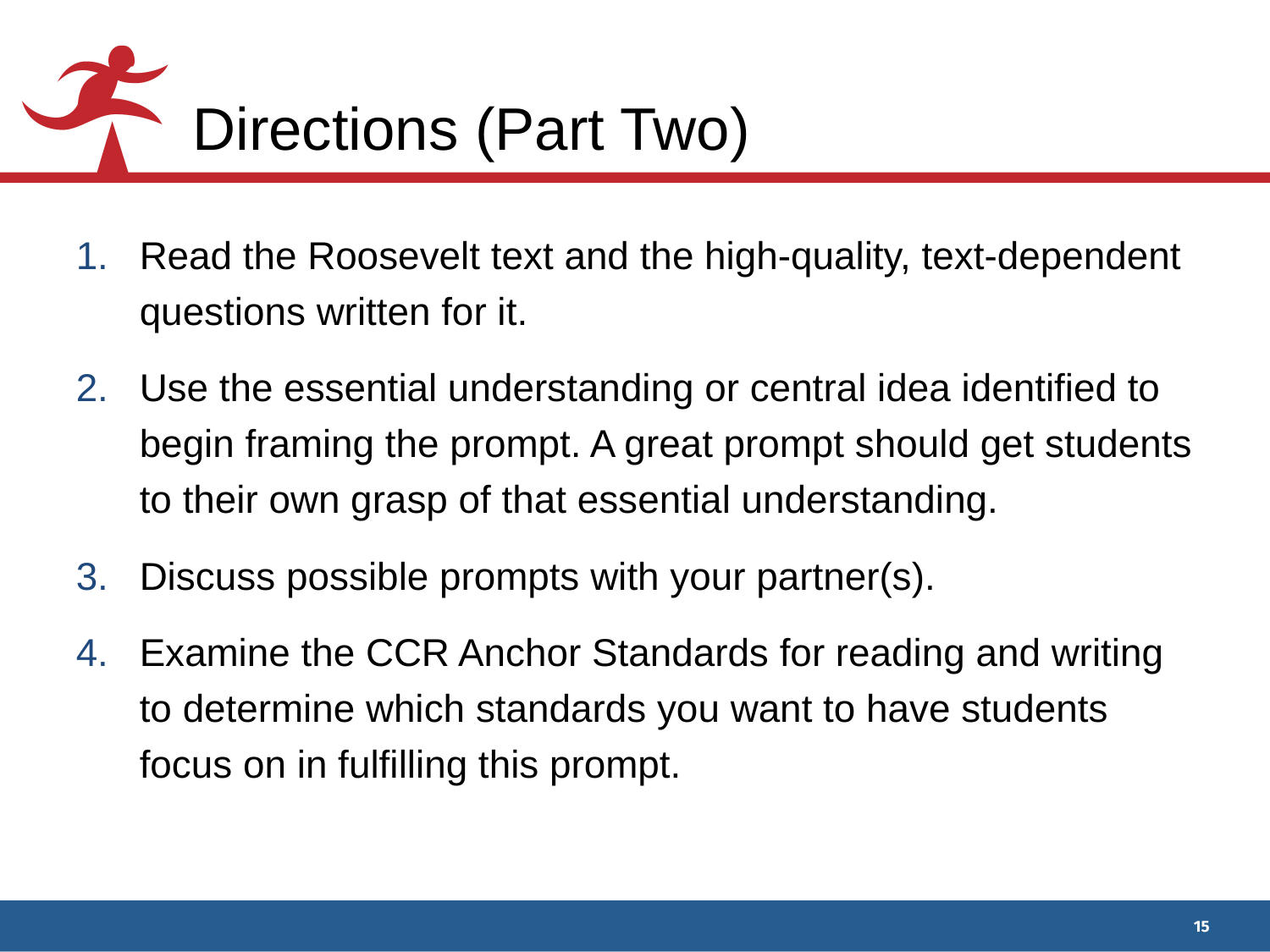

# Directions (Part Two)
Read the Roosevelt text and the high-quality, text-dependent questions written for it.
Use the essential understanding or central idea identified to begin framing the prompt. A great prompt should get students to their own grasp of that essential understanding.
Discuss possible prompts with your partner(s).
Examine the CCR Anchor Standards for reading and writing to determine which standards you want to have students focus on in fulfilling this prompt.